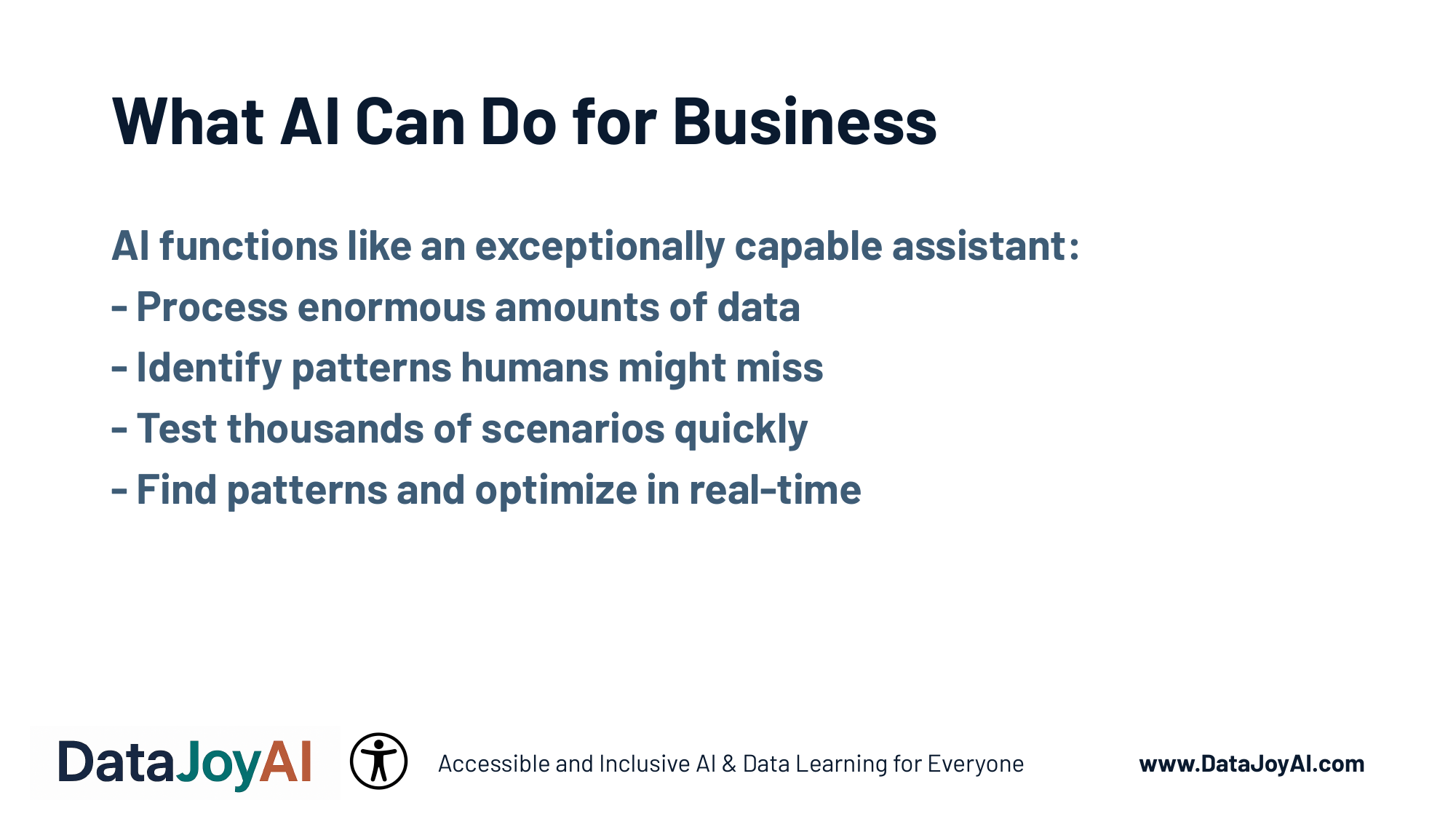

# What AI Can Do for Business
AI functions like an exceptionally capable assistant:
- Process enormous amounts of data
- Identify patterns humans might miss
- Test thousands of scenarios quickly
- Find patterns and optimize in real-time